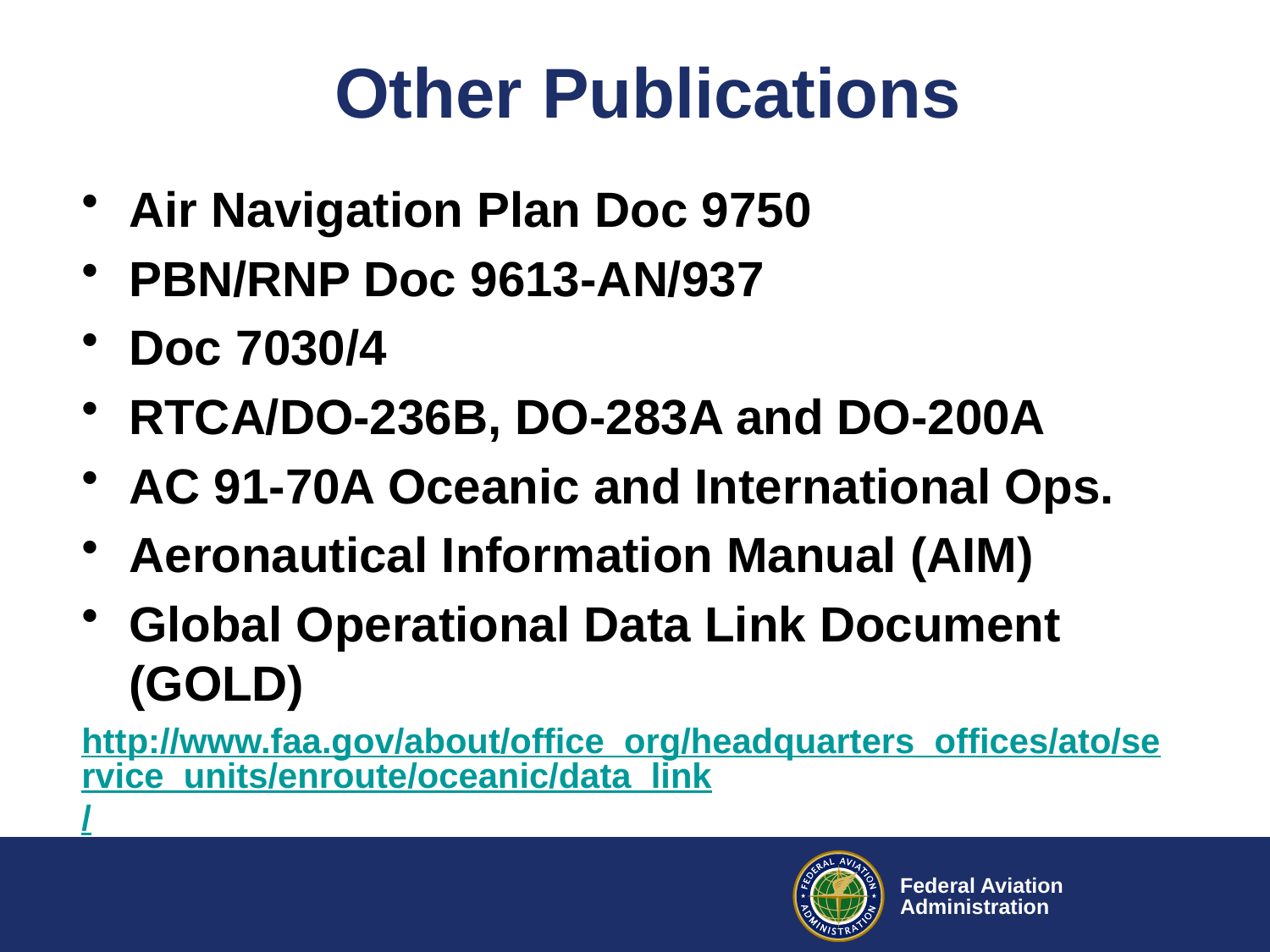

# Other Publications
Air Navigation Plan Doc 9750
PBN/RNP Doc 9613-AN/937
Doc 7030/4
RTCA/DO-236B, DO-283A and DO-200A
AC 91-70A Oceanic and International Ops.
Aeronautical Information Manual (AIM)
Global Operational Data Link Document (GOLD)
http://www.faa.gov/about/office_org/headquarters_offices/ato/service_units/enroute/oceanic/data_link/